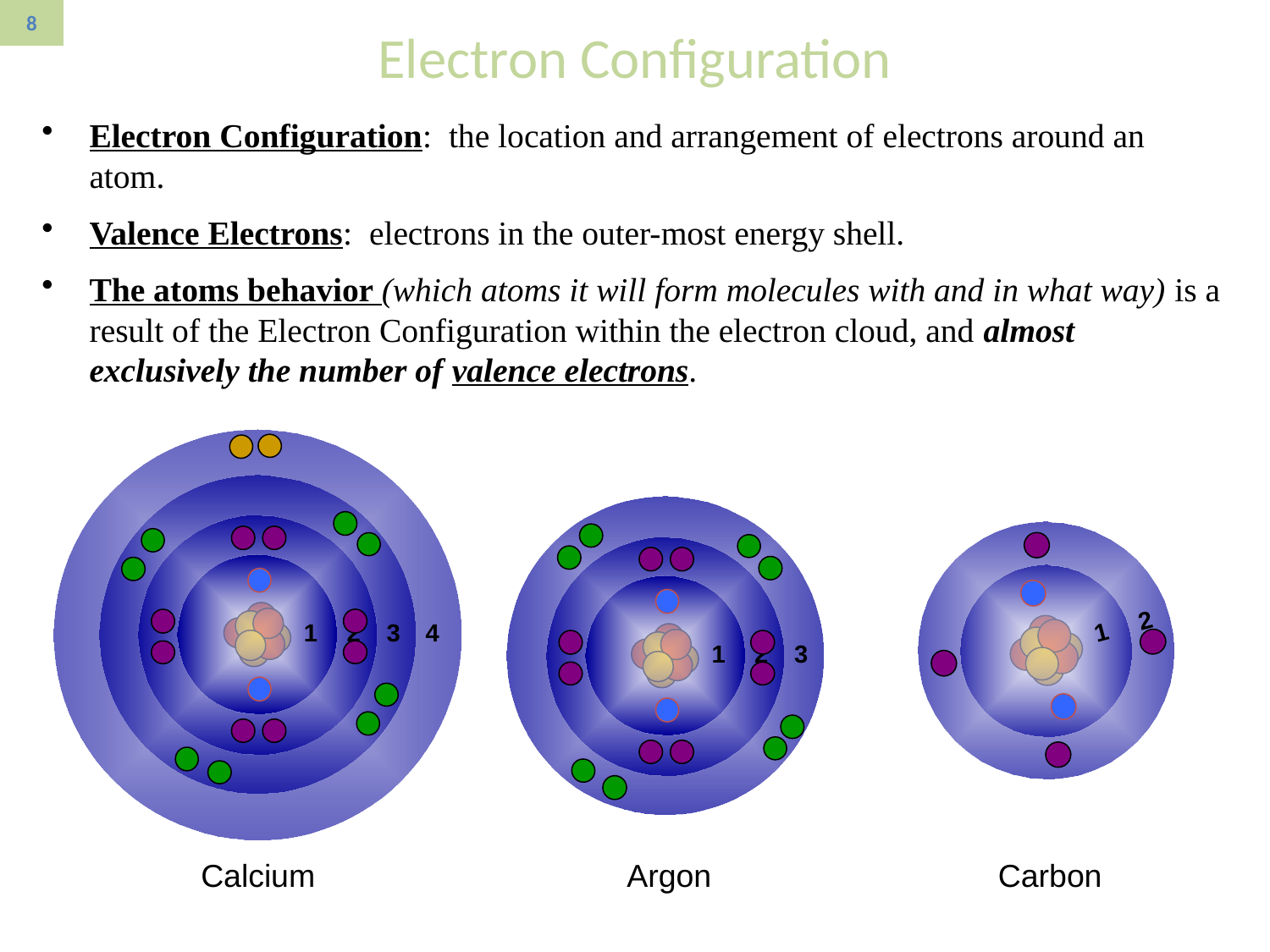

# Electron Configuration
Electron Configuration:  the location and arrangement of electrons around an atom.
Valence Electrons:  electrons in the outer-most energy shell.
The atoms behavior (which atoms it will form molecules with and in what way) is a result of the Electron Configuration within the electron cloud, and almost exclusively the number of valence electrons.

1
2
3
4

Calcium

1
2
3

Argon

1
2

Carbon